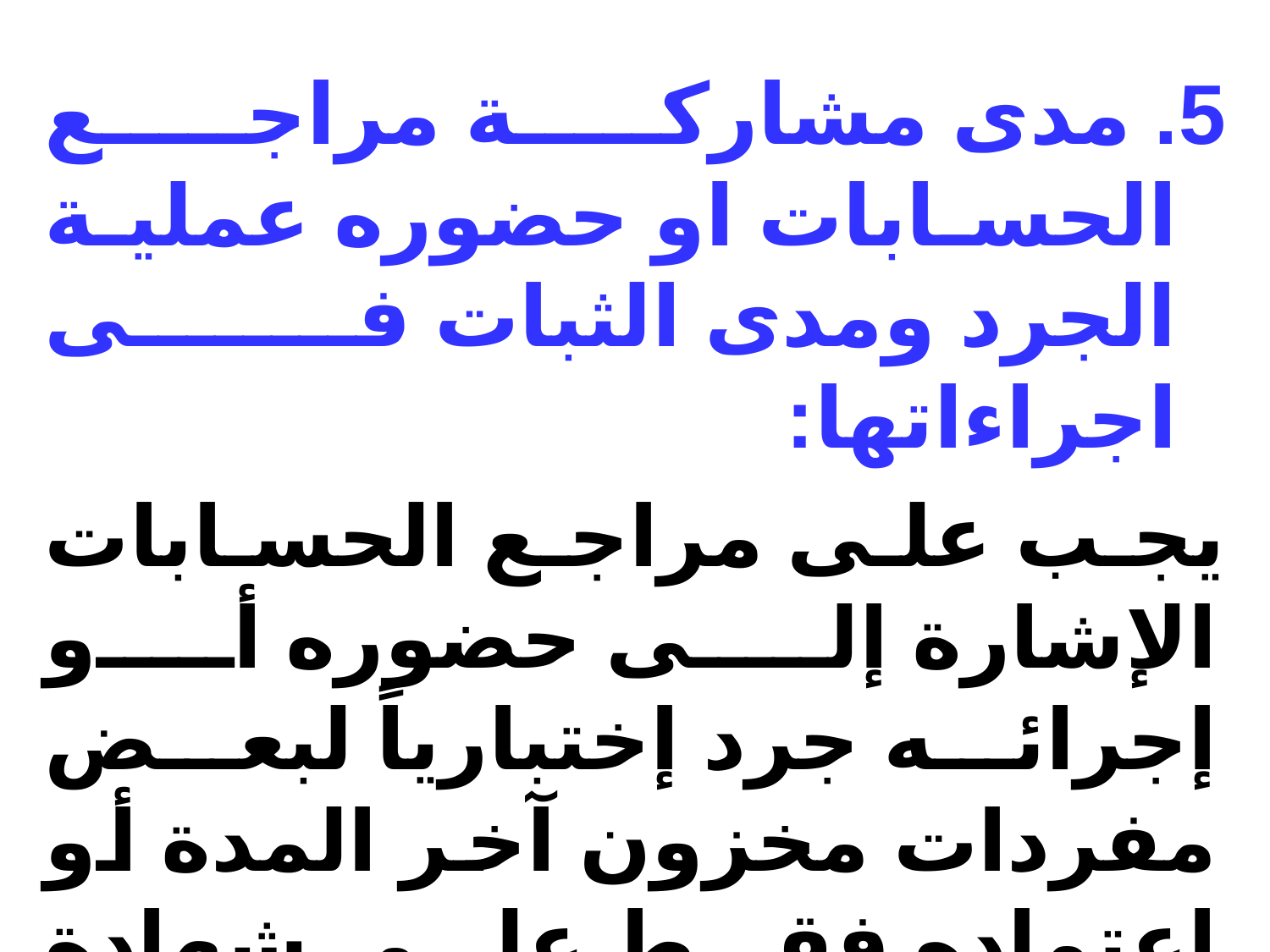

5. مدى مشاركة مراجع الحسابات او حضوره عملية الجرد ومدى الثبات فى اجراءاتها:
يجب على مراجع الحسابات الإشارة إلى حضوره أو إجرائه جرد إختبارياً لبعض مفردات مخزون آخر المدة أو اعتماده فقط على شهادة الجرد من الإدارة وعن مدى الثبات في طرق تقويم مخزون آخر المدة